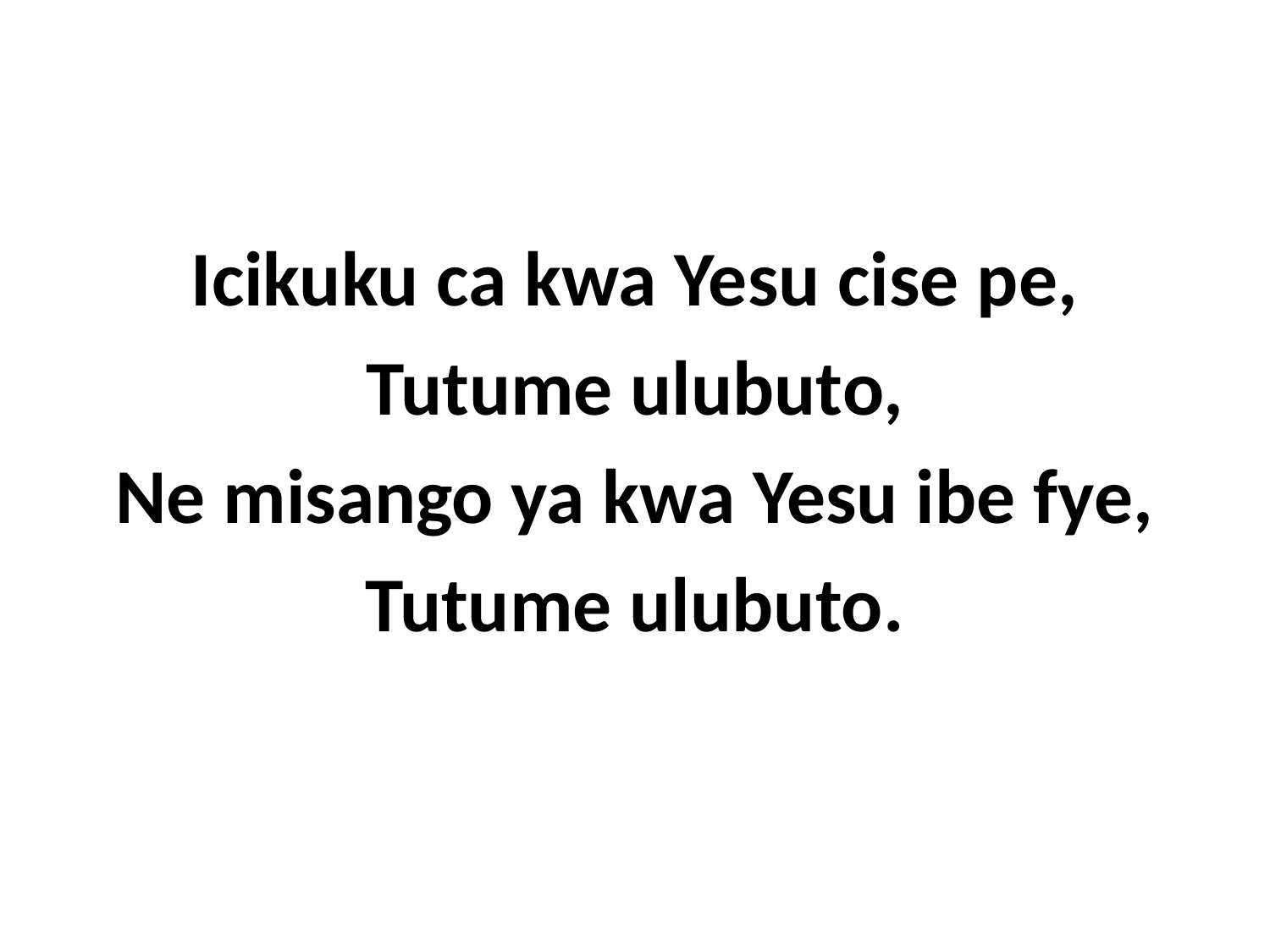

Icikuku ca kwa Yesu cise pe,
Tutume ulubuto,
Ne misango ya kwa Yesu ibe fye,
Tutume ulubuto.